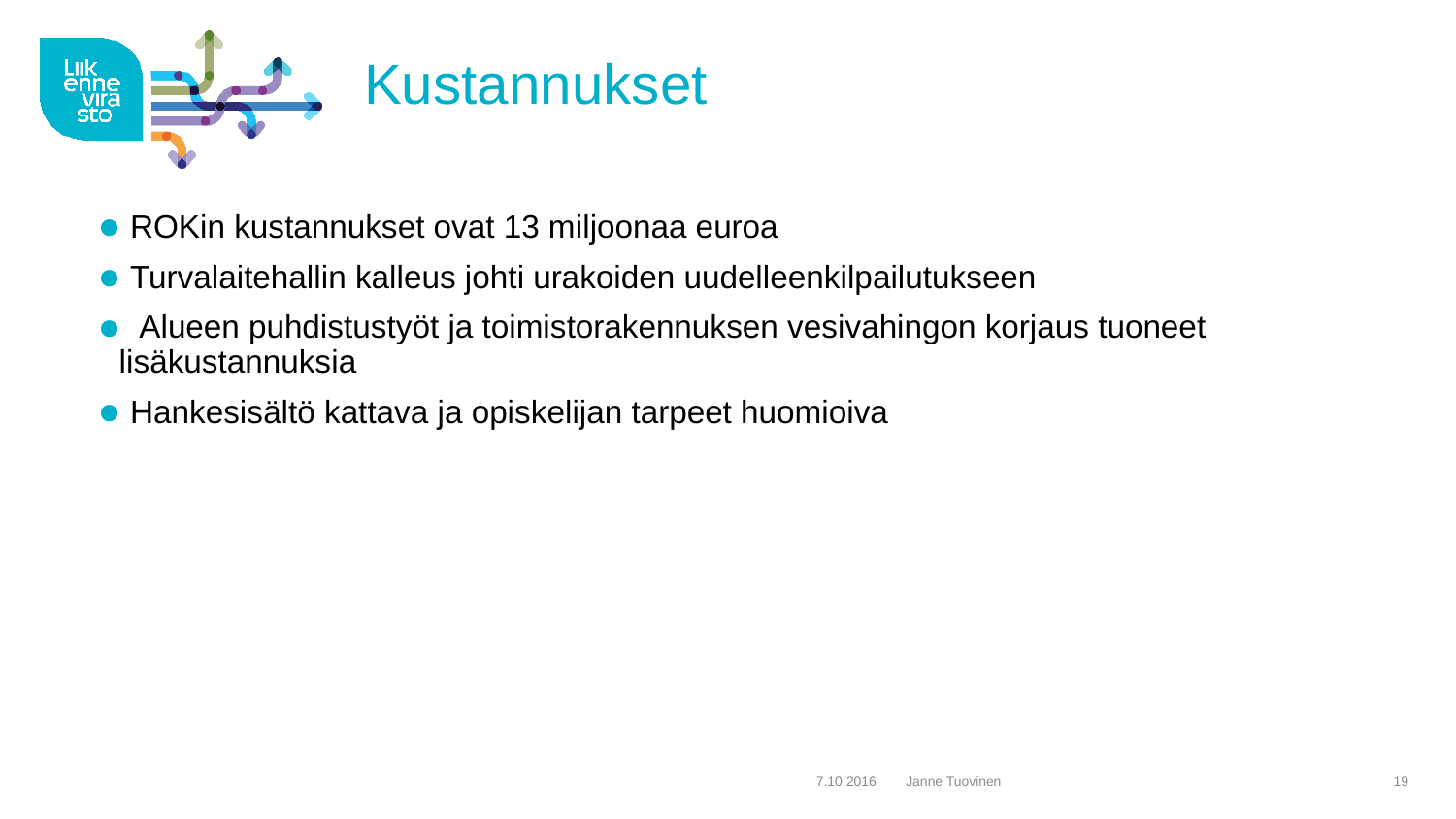

# Kustannukset
 ROKin kustannukset ovat 13 miljoonaa euroa
 Turvalaitehallin kalleus johti urakoiden uudelleenkilpailutukseen
  Alueen puhdistustyöt ja toimistorakennuksen vesivahingon korjaus tuoneet lisäkustannuksia
 Hankesisältö kattava ja opiskelijan tarpeet huomioiva
7.10.2016
Janne Tuovinen
19